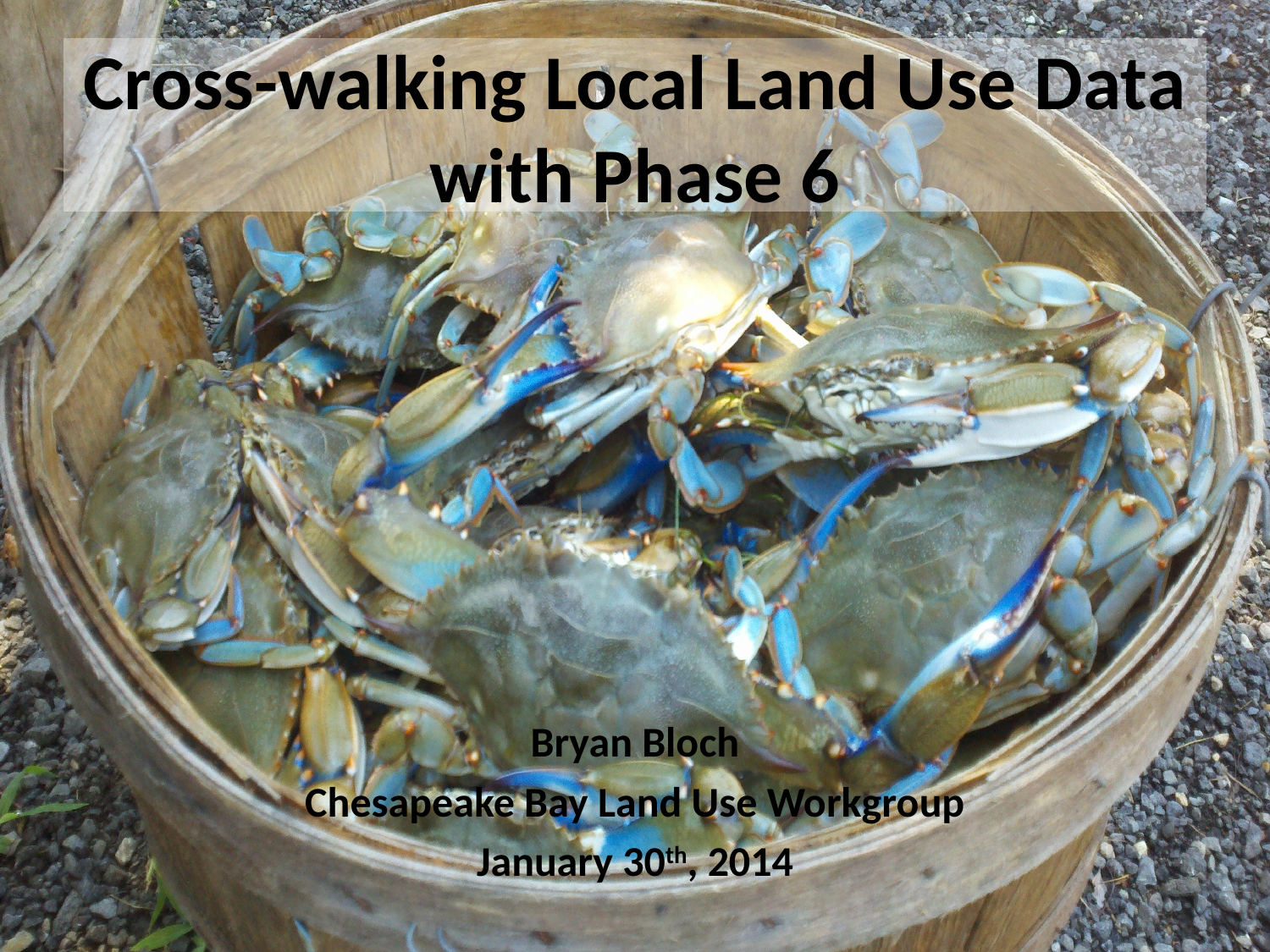

# Cross-walking Local Land Use Data with Phase 6
Bryan Bloch
Chesapeake Bay Land Use Workgroup
January 30th, 2014